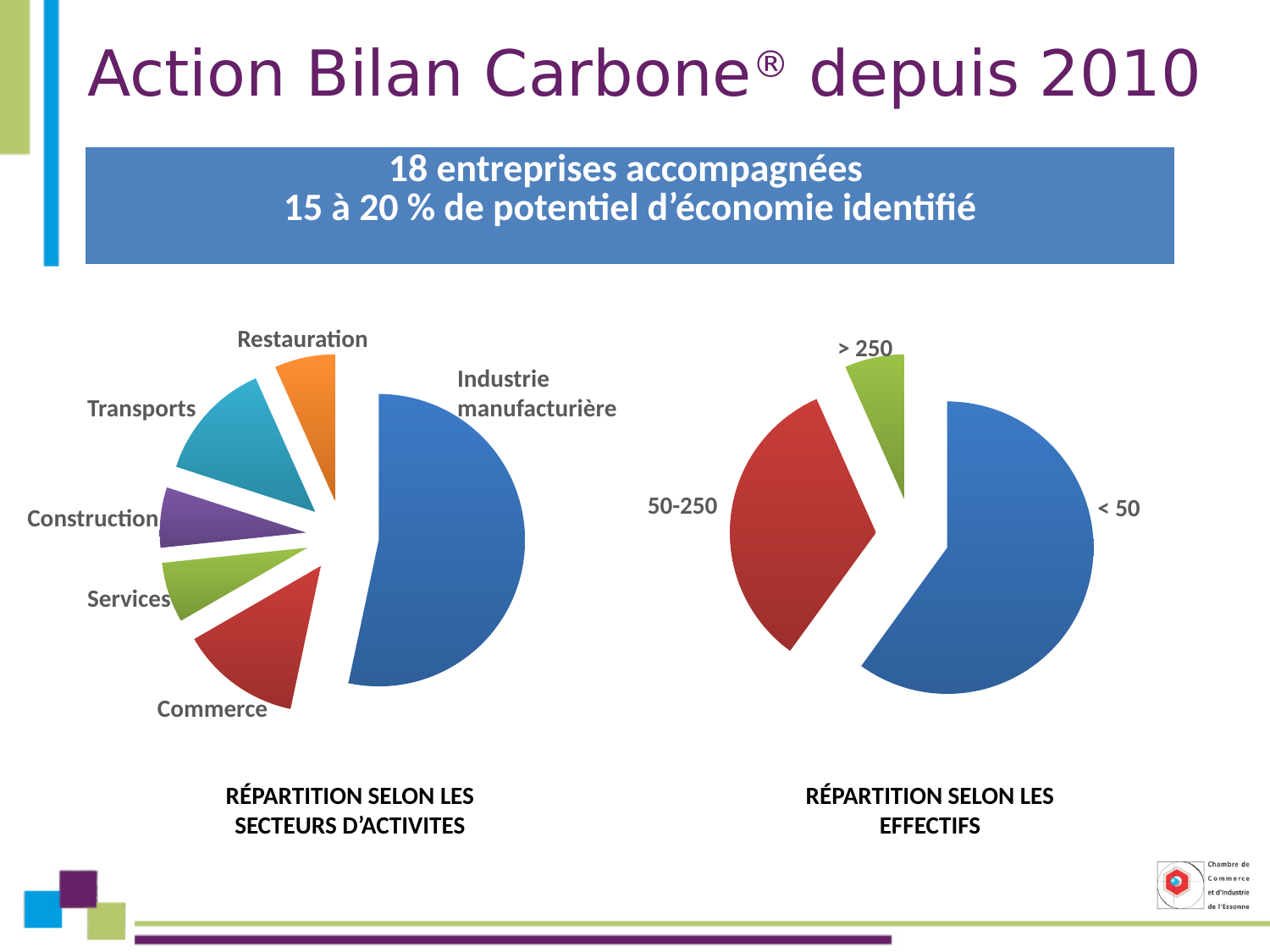

# Action Bilan Carbone® depuis 2010
| 18 entreprises accompagnées 15 à 20 % de potentiel d’économie identifié |
| --- |
Restauration
> 250

### Chart

| Category |  |
|---|---|
| Industrie Manufacturière | 8.0 |
| Transports | 2.0 |
| Construction | 1.0 |
| Services | 1.0 |
| Commerce | 2.0 |
| Restauration | 1.0 |

### Chart

| Category |  |
|---|---|
| < 50 | 9.0 |
| 50 - 250 | 5.0 |
| > 250 | 1.0 |
Industrie manufacturière
Transports
50-250
< 50
Construction
Services
Commerce
RÉPARTITION SELON LES SECTEURS D’ACTIVITES
RÉPARTITION SELON LES EFFECTIFS